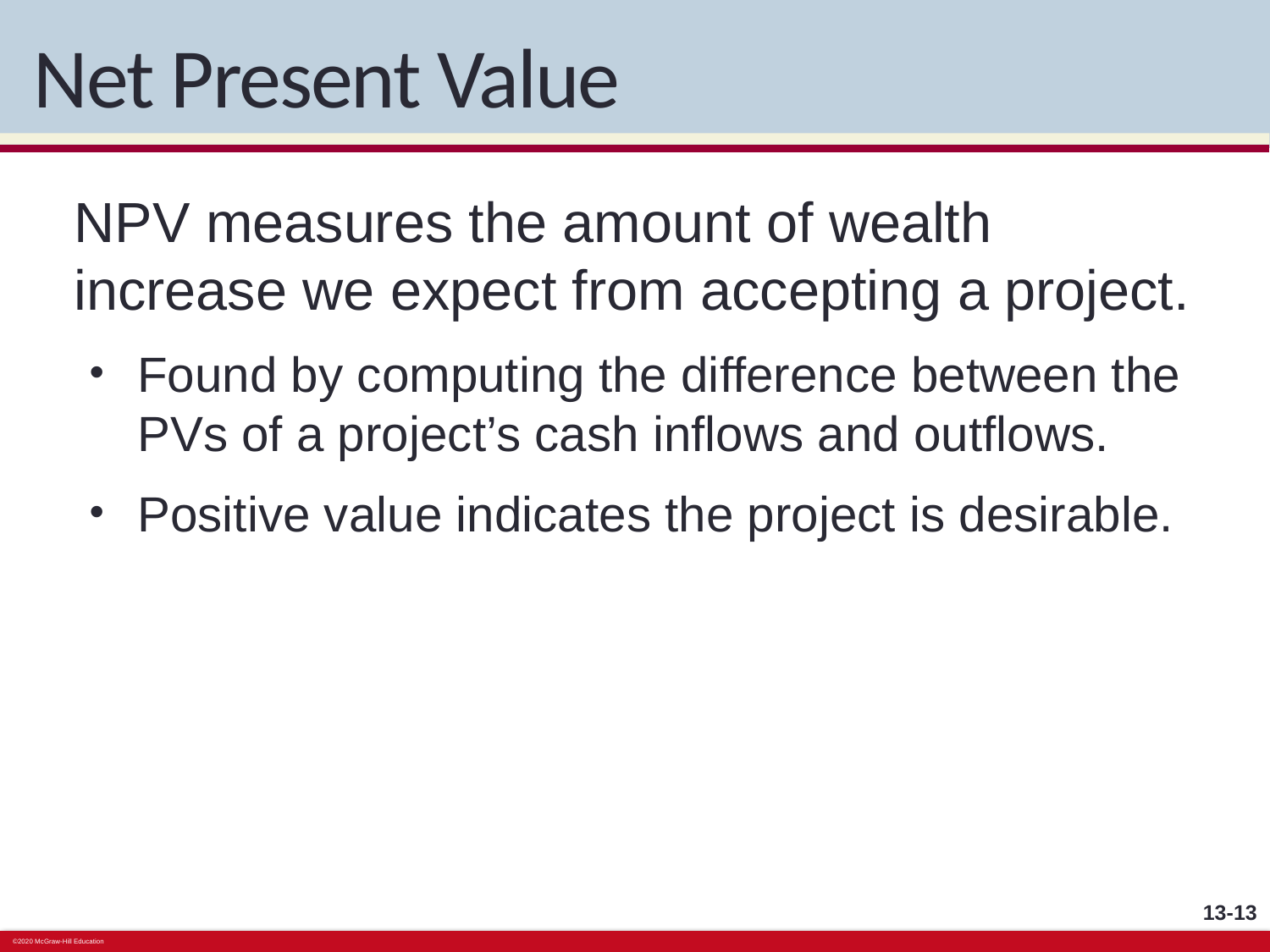

# Net Present Value
NPV measures the amount of wealth increase we expect from accepting a project.
Found by computing the difference between the PVs of a project’s cash inflows and outflows.
Positive value indicates the project is desirable.